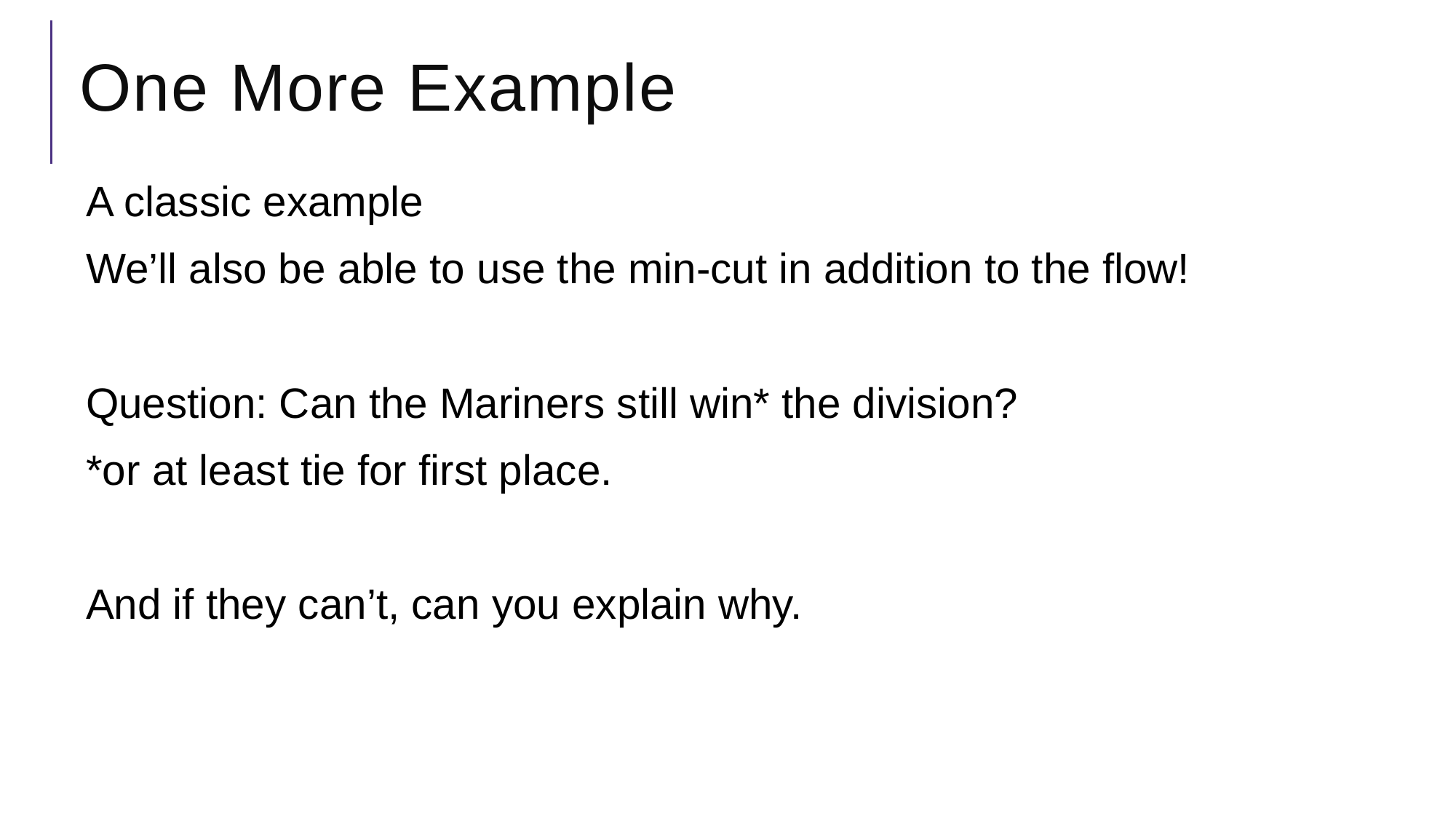

# One More Example
A classic example
We’ll also be able to use the min-cut in addition to the flow!

Question: Can the Mariners still win* the division?
*or at least tie for first place.

And if they can’t, can you explain why.